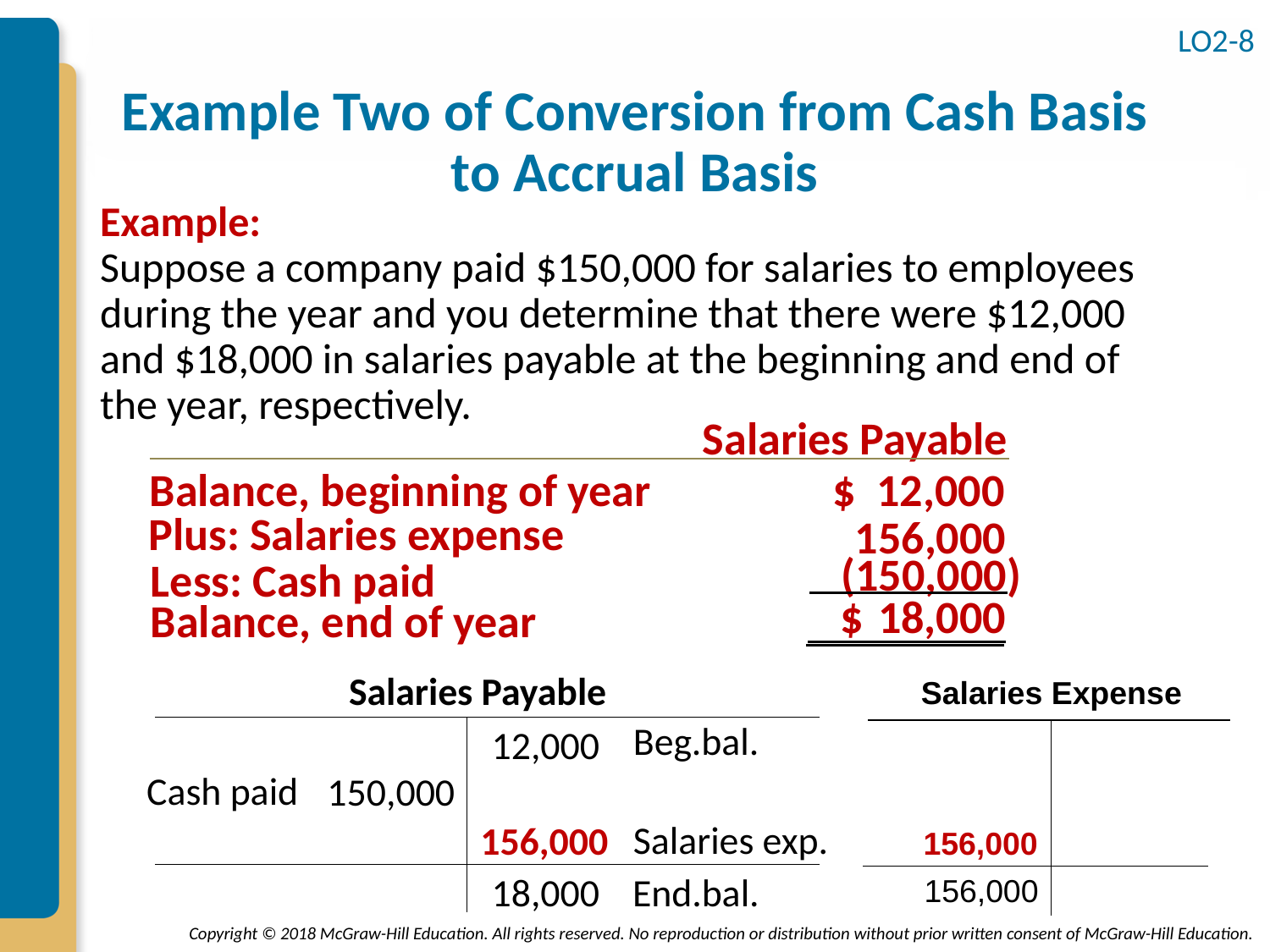

LO2-8
# Example Two of Conversion from Cash Basis to Accrual Basis
Example:
Suppose a company paid $150,000 for salaries to employees during the year and you determine that there were $12,000 and $18,000 in salaries payable at the beginning and end of the year, respectively.
Salaries Payable
$  12,000
Balance, beginning of year
Plus: Salaries expense
(150,000)
Less: Cash paid
$  18,000
Balance, end of year
156,000
Salaries Payable
Beg.bal.
12,000
Cash paid
150,000
Salaries exp.
End.bal.
18,000
Salaries Expense
156,000
156,000
156,000